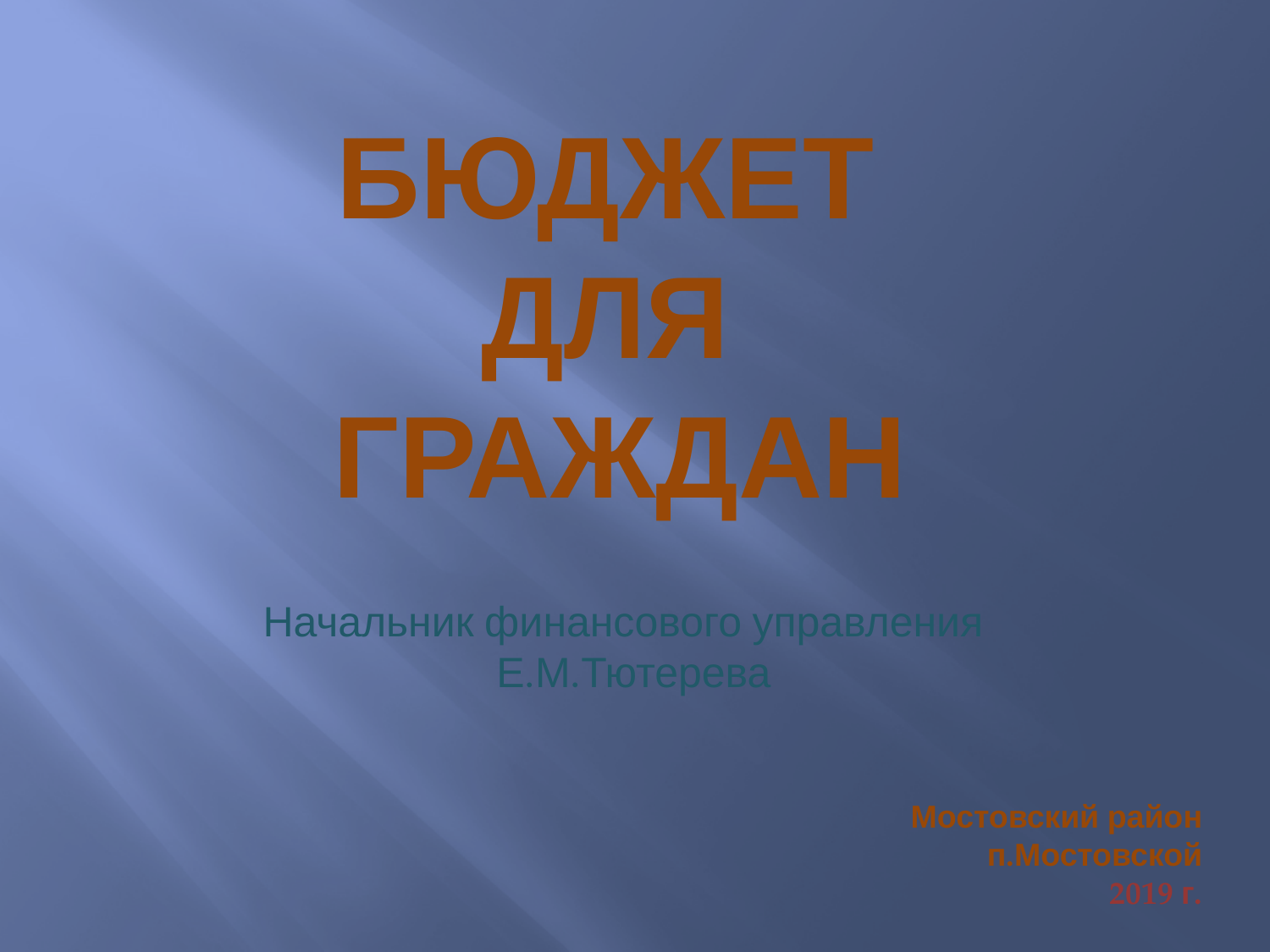

БЮДЖЕТ
ДЛЯ
ГРАЖДАН

Начальник финансового управления   Е.М.Тютерева
Мостовский район
 п.Мостовской
2019 г.